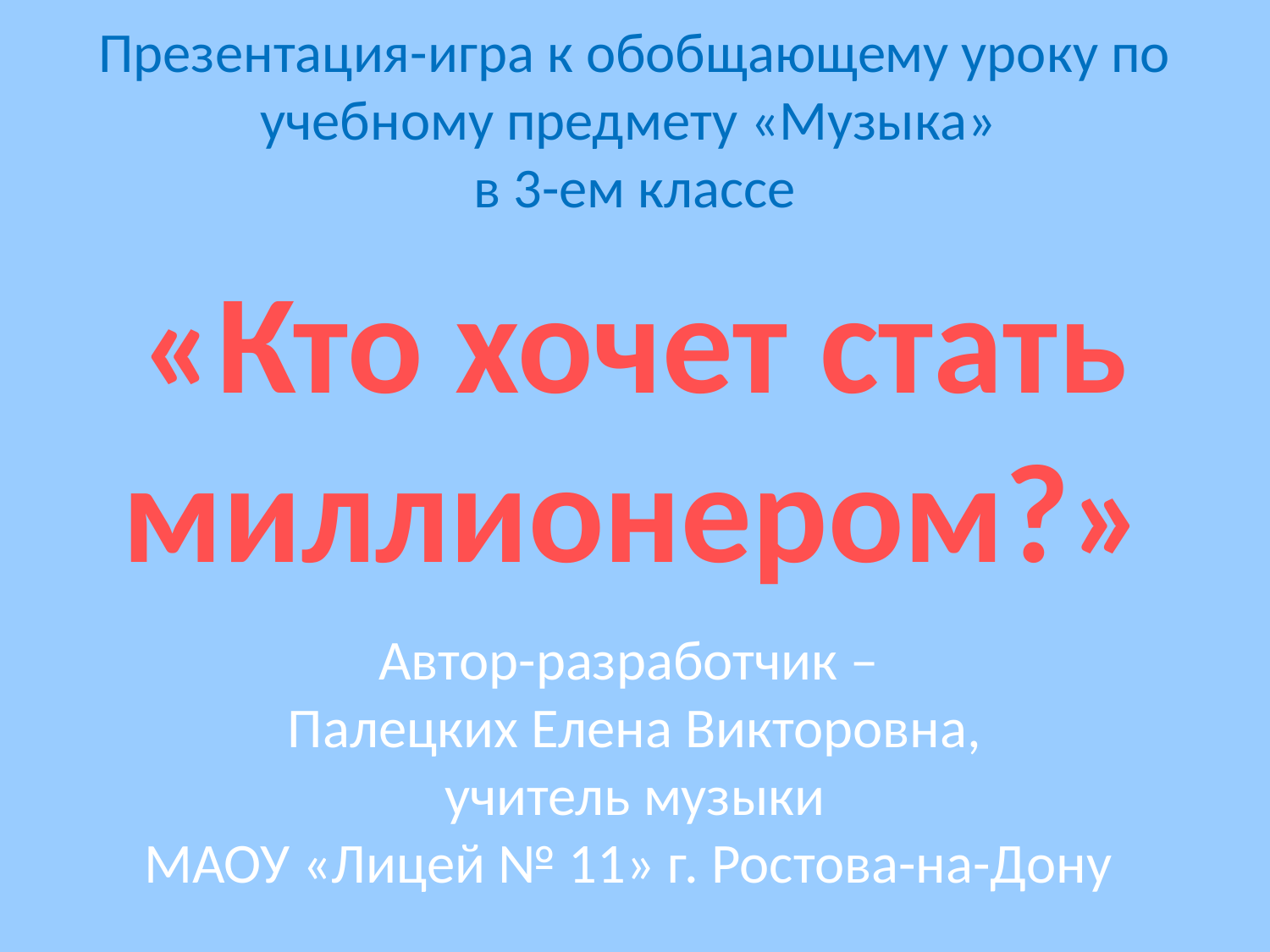

# Презентация-игра к обобщающему уроку по учебному предмету «Музыка» в 3-ем классе
«Кто хочет стать
миллионером?»
Автор-разработчик –
Палецких Елена Викторовна,
учитель музыки
МАОУ «Лицей № 11» г. Ростова-на-Дону